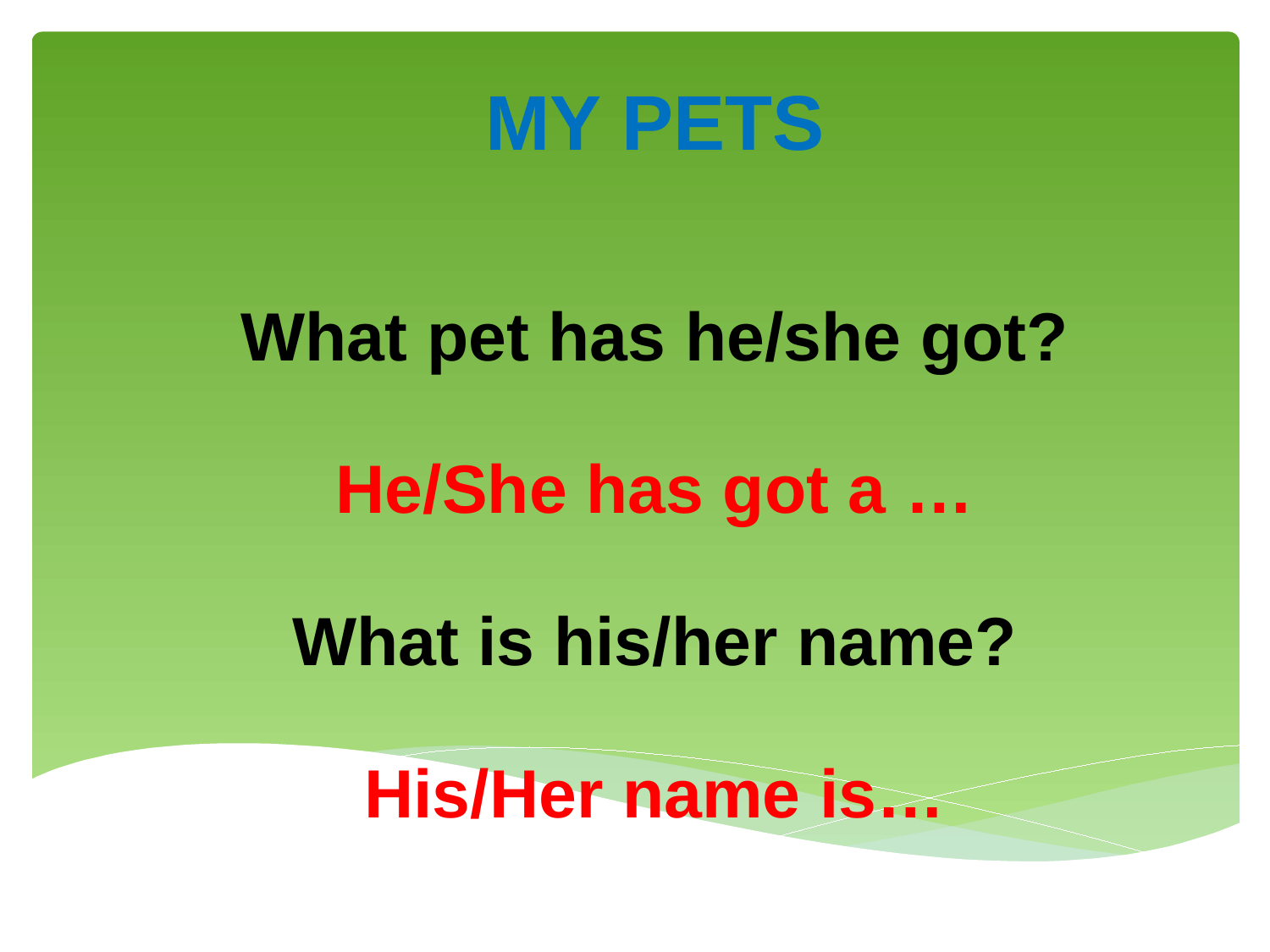

MY PETS
# What pet has he/she got? He/She has got a … What is his/her name? His/Her name is…